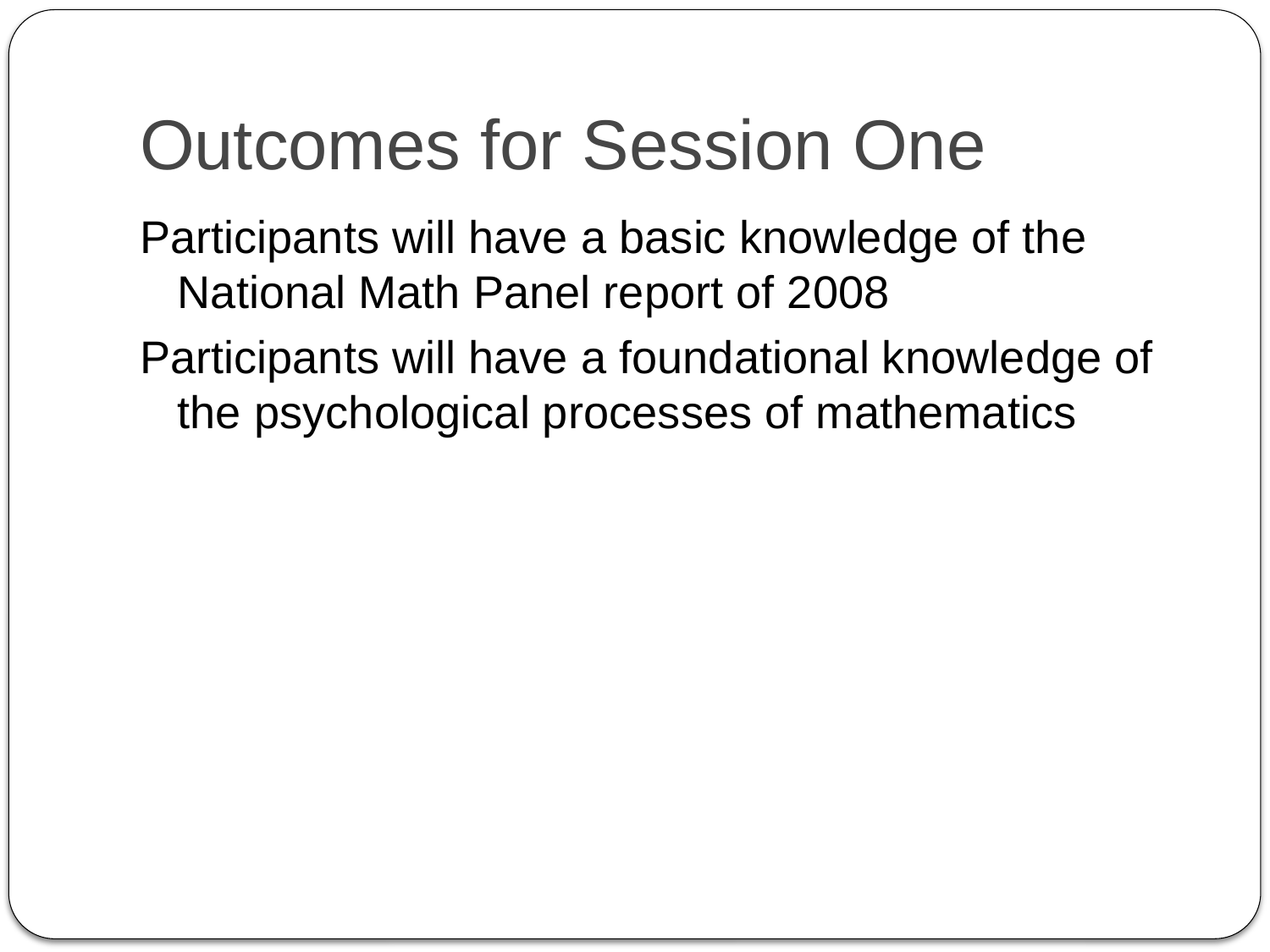

# Outcomes for Session One
Participants will have a basic knowledge of the National Math Panel report of 2008
Participants will have a foundational knowledge of the psychological processes of mathematics